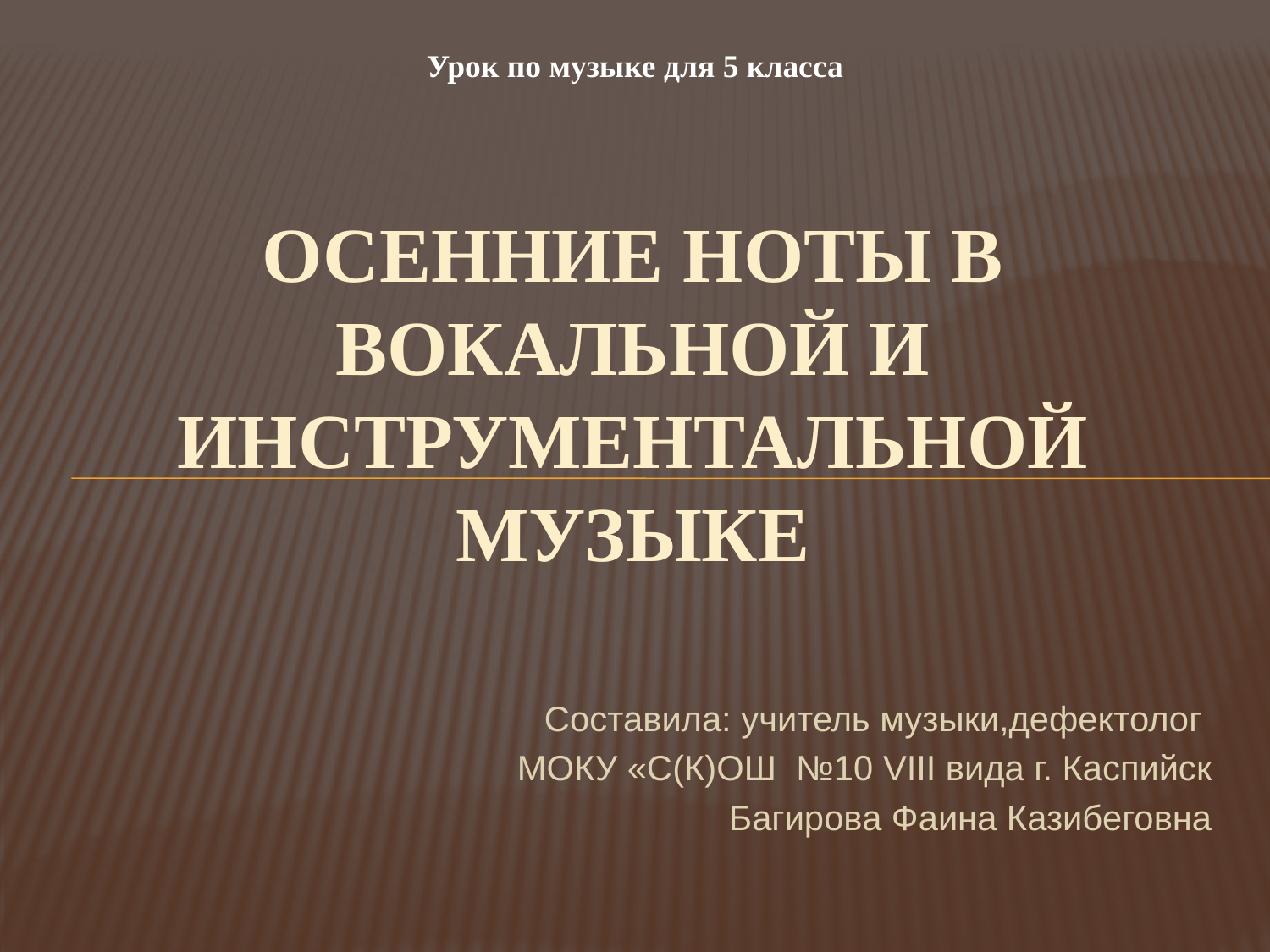

Урок по музыке для 5 класса
# Осенние ноты в вокальной и инструментальной музыке
Составила: учитель музыки,дефектолог
МОКУ «С(К)ОШ  №10 VIII вида г. Каспийск
Багирова Фаина Казибеговна